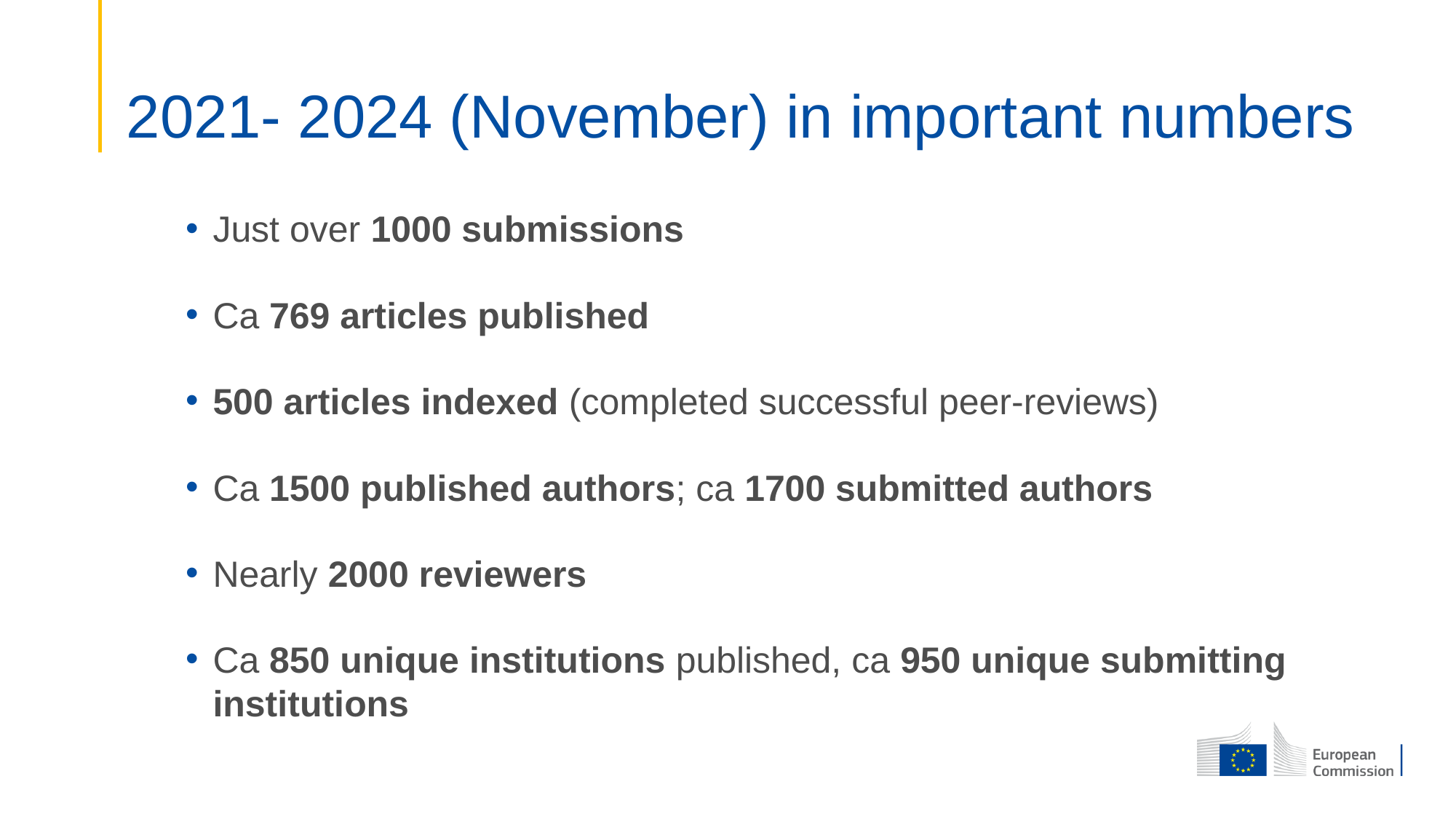

2021- 2024 (November) in important numbers
# Just over 1000 submissions
Ca 769 articles published
500 articles indexed (completed successful peer-reviews)
Ca 1500 published authors; ca 1700 submitted authors
Nearly 2000 reviewers
Ca 850 unique institutions published, ca 950 unique submitting institutions